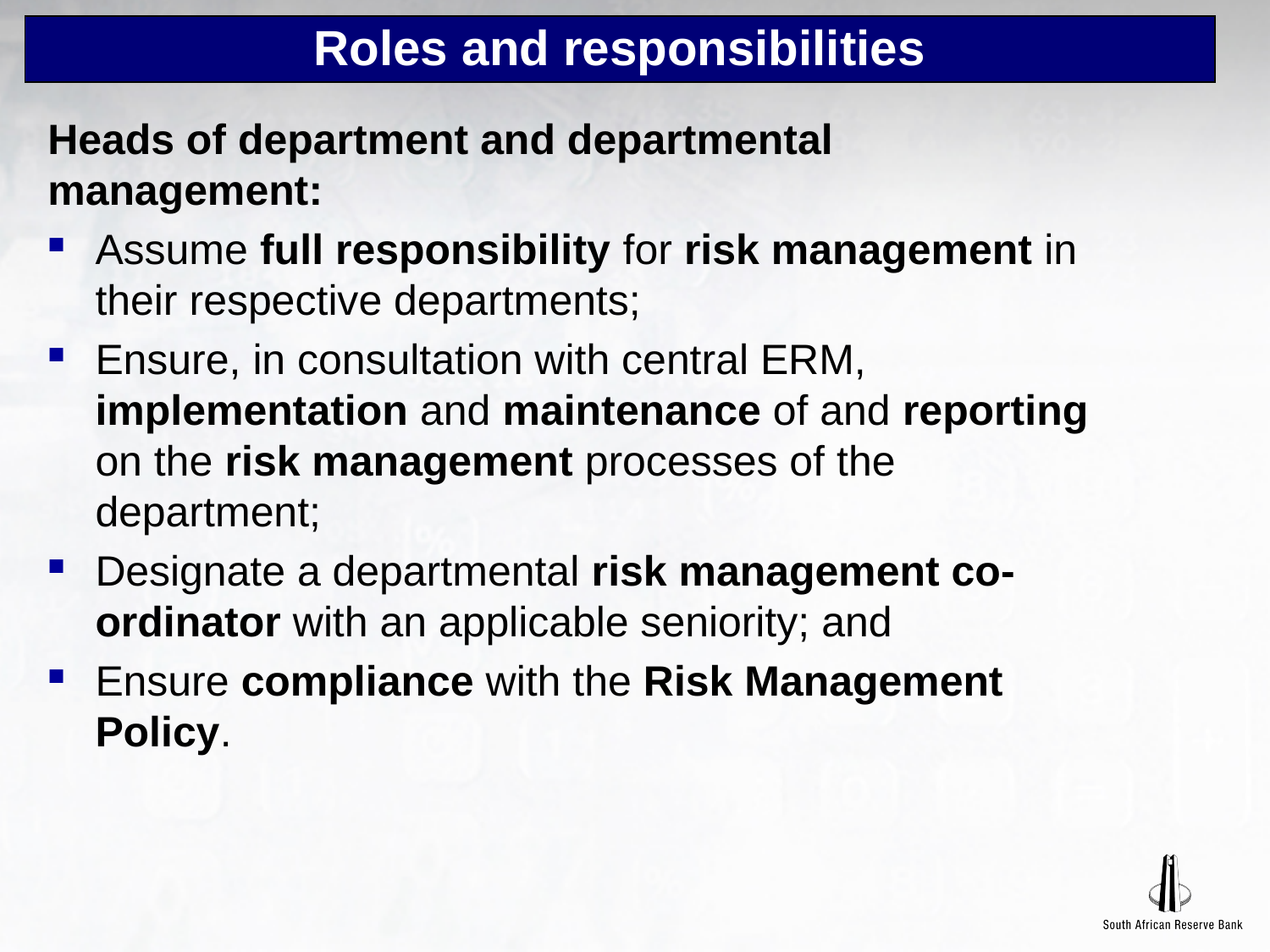

# Roles and responsibilities
Heads of department and departmental management:
Assume full responsibility for risk management in their respective departments;
Ensure, in consultation with central ERM,  implementation and maintenance of and reporting on the risk management processes of the department;
Designate a departmental risk management co-ordinator with an applicable seniority; and
Ensure compliance with the Risk Management Policy.